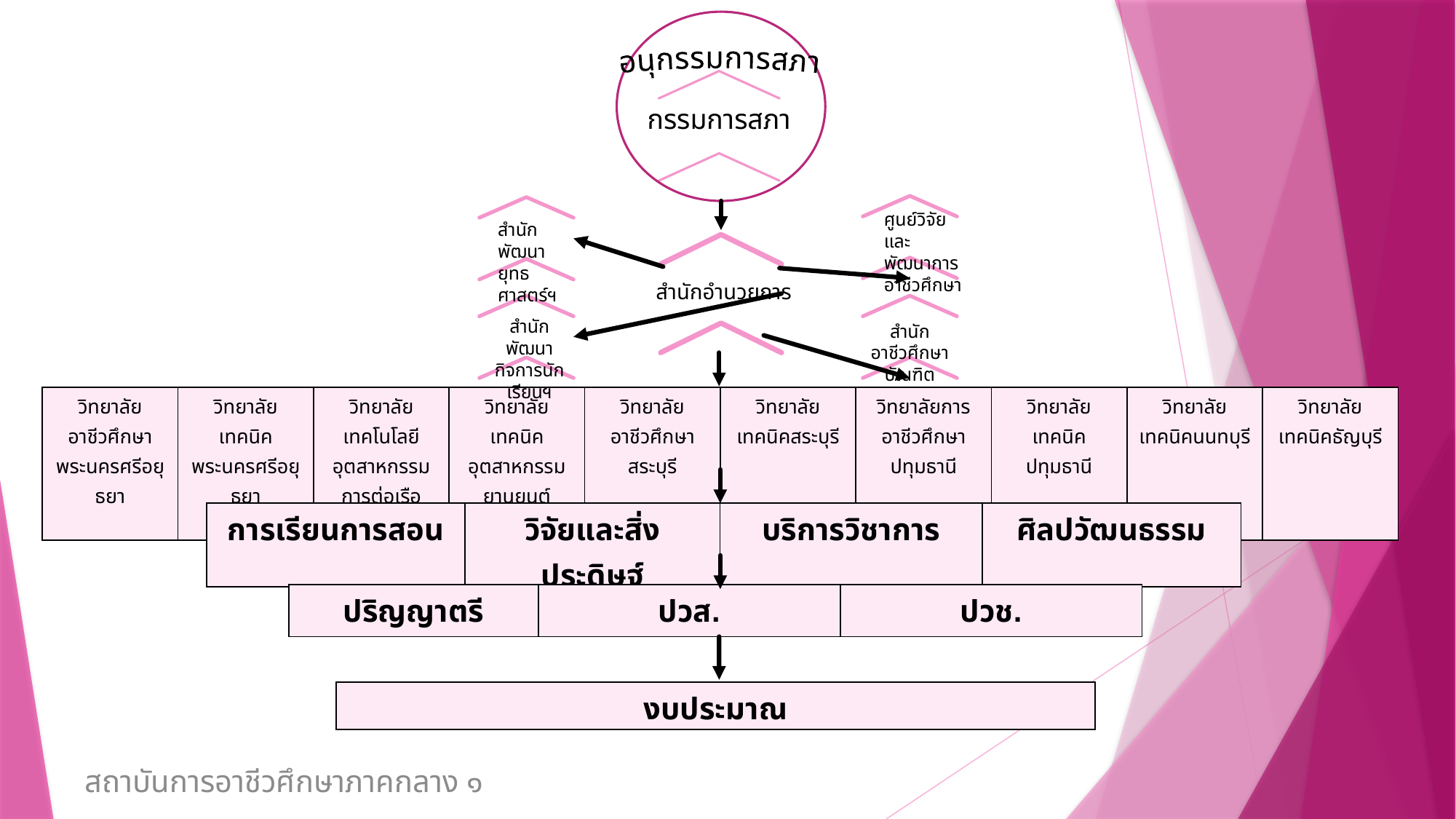

อนุกรรมการสภา

กรรมการสภา

ศูนย์วิจัยและพัฒนาการอาชีวศึกษา
สำนักพัฒนา
ยุทธศาสตร์ฯ

สำนักอำนวยการ

สำนักพัฒนา
กิจการนักเรียนฯ
สำนักอาชีวศึกษาบัณฑิต
| วิทยาลัยอาชีวศึกษาพระนครศรีอยุธยา | วิทยาลัยเทคนิคพระนครศรีอยุธยา | วิทยาลัยเทคโนโลยีอุตสาหกรรมการต่อเรือพระนครศรีอยุธยา | วิทยาลัยเทคนิคอุตสาหกรรมยานยนต์ | วิทยาลัยอาชีวศึกษาสระบุรี | วิทยาลัยเทคนิคสระบุรี | วิทยาลัยการอาชีวศึกษาปทุมธานี | วิทยาลัยเทคนิคปทุมธานี | วิทยาลัยเทคนิคนนทบุรี | วิทยาลัยเทคนิคธัญบุรี |
| --- | --- | --- | --- | --- | --- | --- | --- | --- | --- |
| การเรียนการสอน | วิจัยและสิ่งประดิษฐ์ | บริการวิชาการ | ศิลปวัฒนธรรม |
| --- | --- | --- | --- |
|  |  |  |
| --- | --- | --- |
| ปริญญาตรี | ปวส. | ปวช. |
| --- | --- | --- |
| งบประมาณ |
| --- |
สถาบันการอาชีวศึกษาภาคกลาง ๑